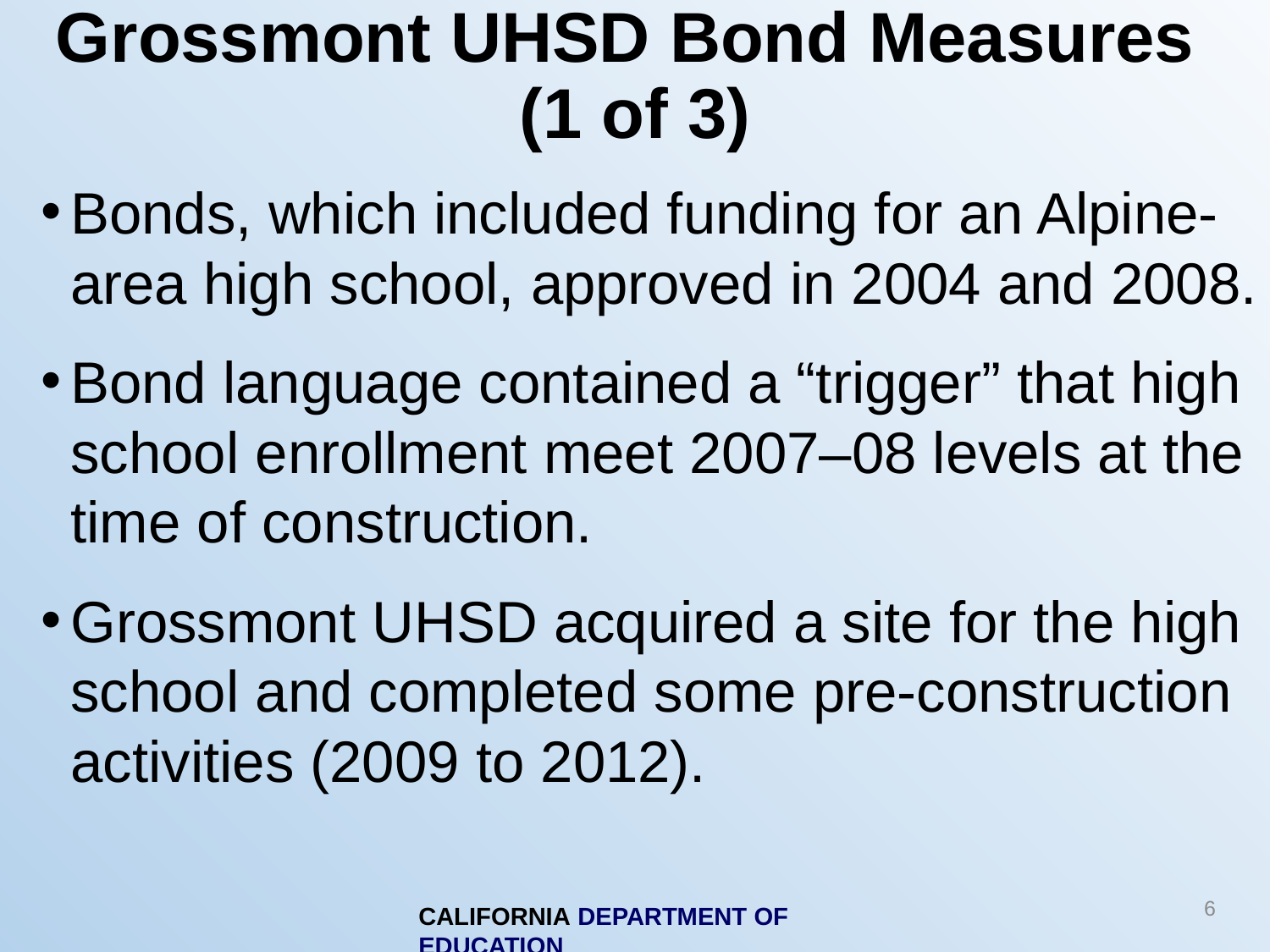

# Grossmont UHSD Bond Measures (1 of 3)
Bonds, which included funding for an Alpine-area high school, approved in 2004 and 2008.
Bond language contained a “trigger” that high school enrollment meet 2007–08 levels at the time of construction.
Grossmont UHSD acquired a site for the high school and completed some pre-construction activities (2009 to 2012).
6